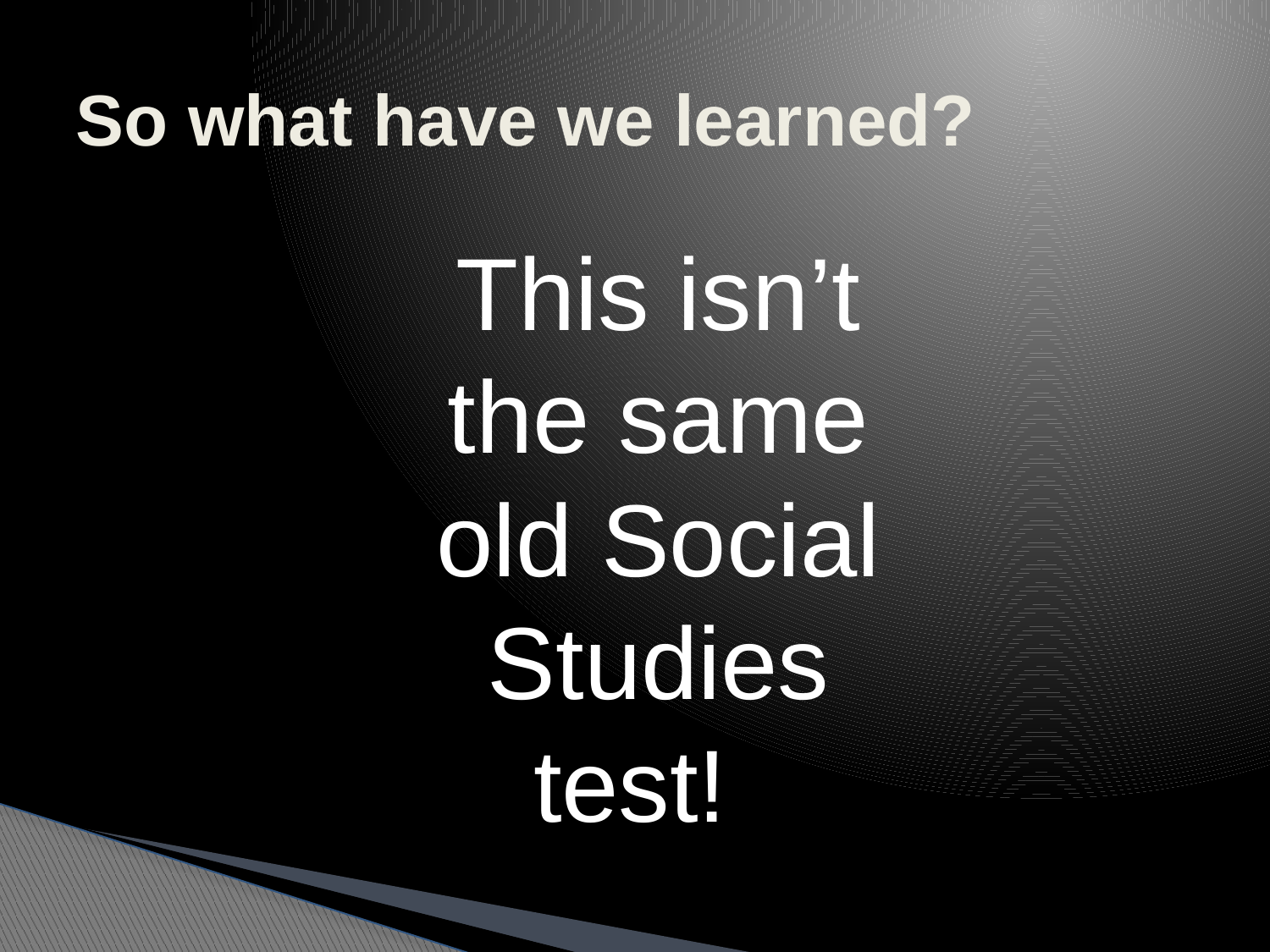

# So what have we learned?
This isn’t the same old Social Studies test!